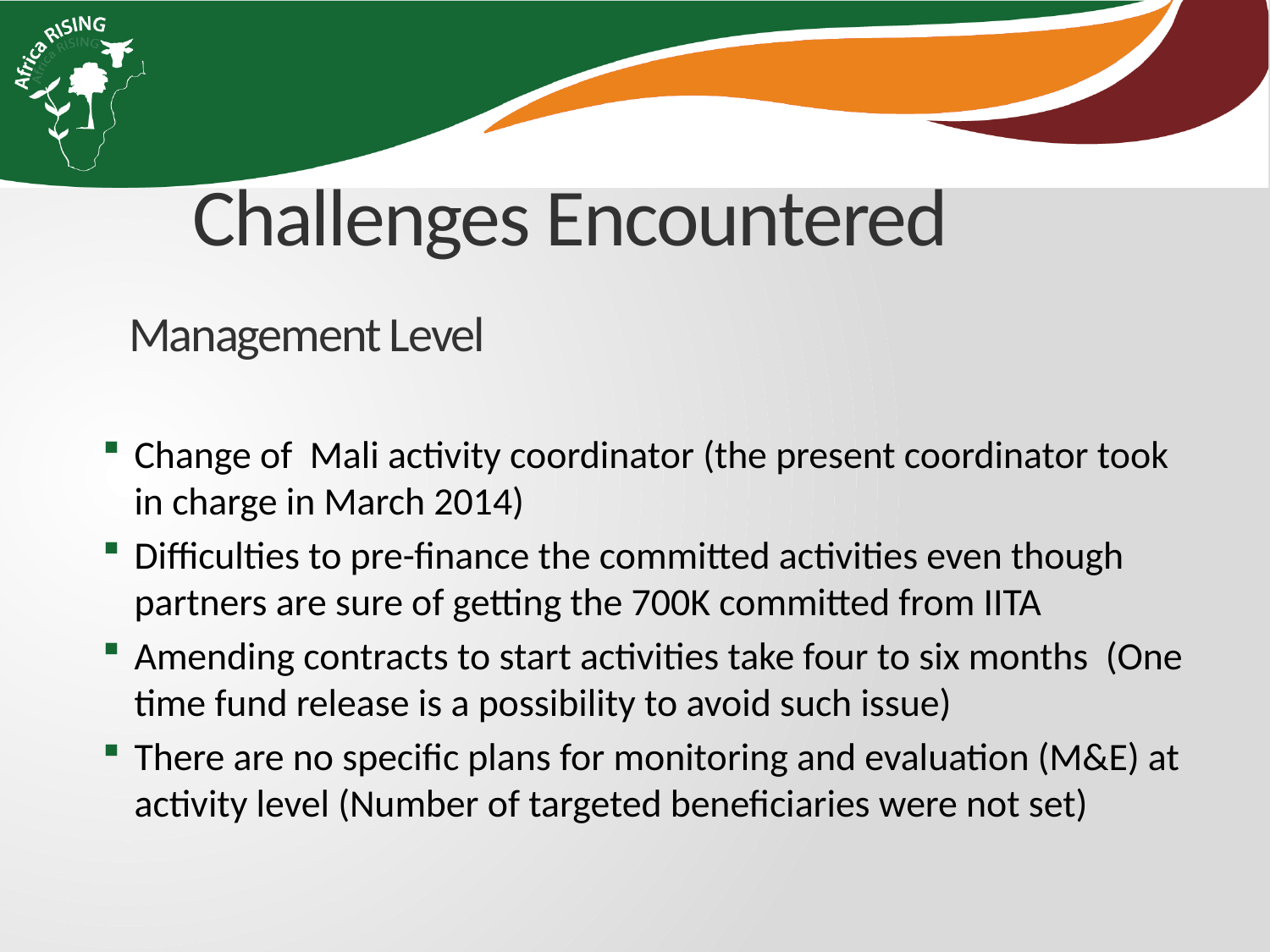

# Challenges Encountered
Management Level
Change of  Mali activity coordinator (the present coordinator took in charge in March 2014)
Difficulties to pre-finance the committed activities even though partners are sure of getting the 700K committed from IITA
Amending contracts to start activities take four to six months  (One time fund release is a possibility to avoid such issue)
There are no specific plans for monitoring and evaluation (M&E) at activity level (Number of targeted beneficiaries were not set)